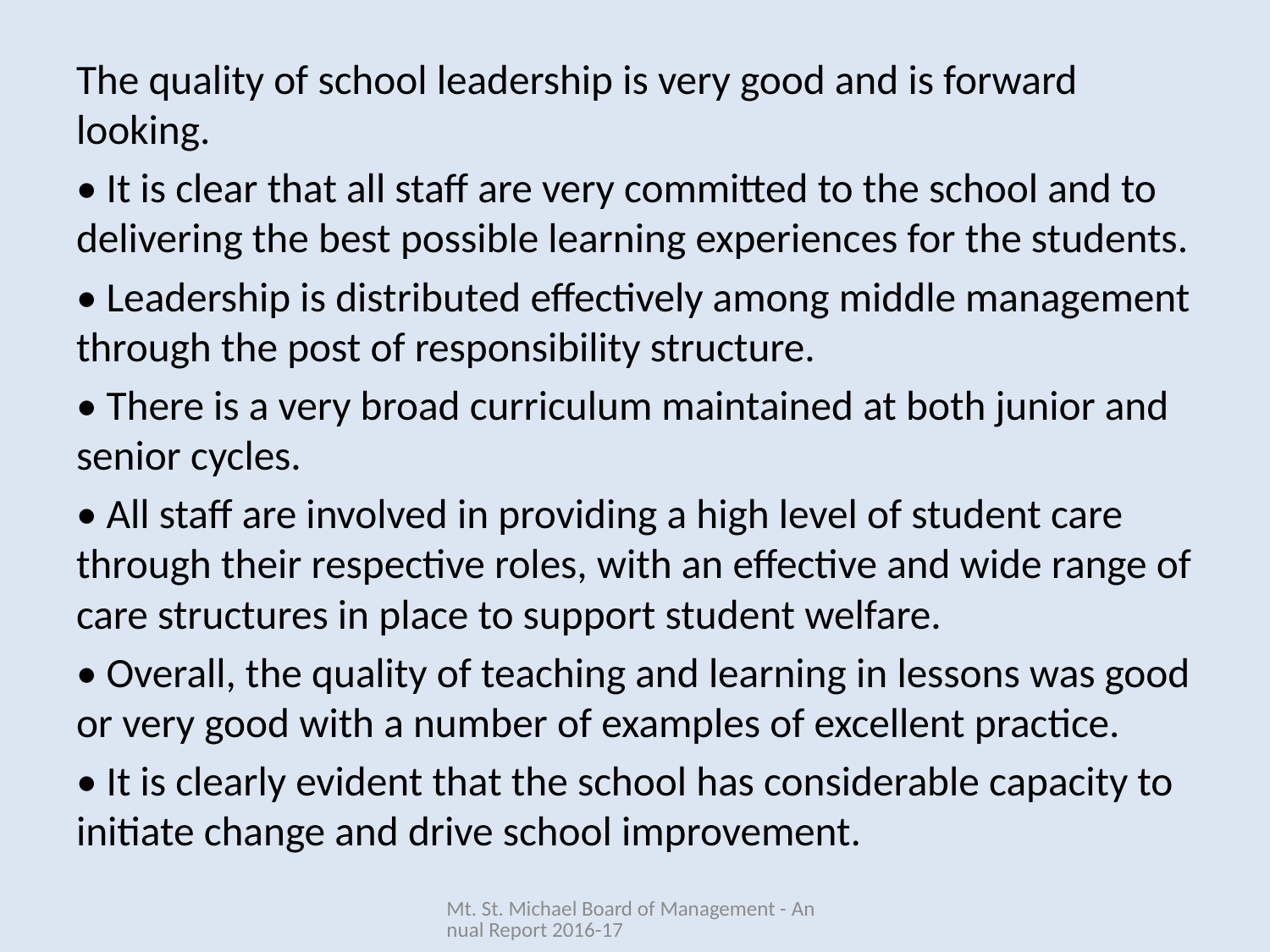

The quality of school leadership is very good and is forward looking.
• It is clear that all staff are very committed to the school and to delivering the best possible learning experiences for the students.
• Leadership is distributed effectively among middle management through the post of responsibility structure.
• There is a very broad curriculum maintained at both junior and senior cycles.
• All staff are involved in providing a high level of student care through their respective roles, with an effective and wide range of care structures in place to support student welfare.
• Overall, the quality of teaching and learning in lessons was good or very good with a number of examples of excellent practice.
• It is clearly evident that the school has considerable capacity to initiate change and drive school improvement.

Mt. St. Michael Board of Management - Annual Report 2016-17